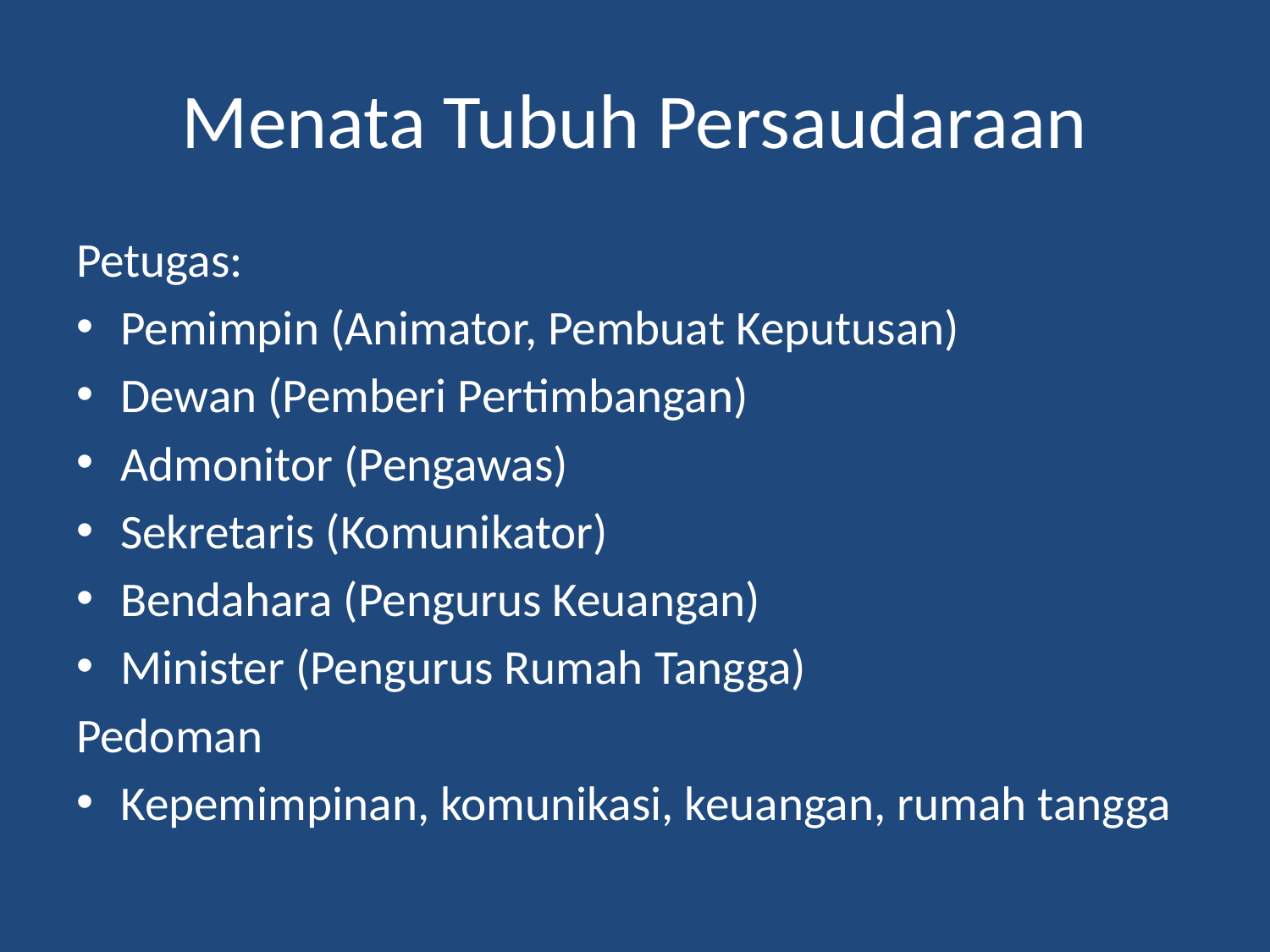

# Menata Tubuh Persaudaraan
Petugas:
Pemimpin (Animator, Pembuat Keputusan)
Dewan (Pemberi Pertimbangan)
Admonitor (Pengawas)
Sekretaris (Komunikator)
Bendahara (Pengurus Keuangan)
Minister (Pengurus Rumah Tangga)
Pedoman
Kepemimpinan, komunikasi, keuangan, rumah tangga